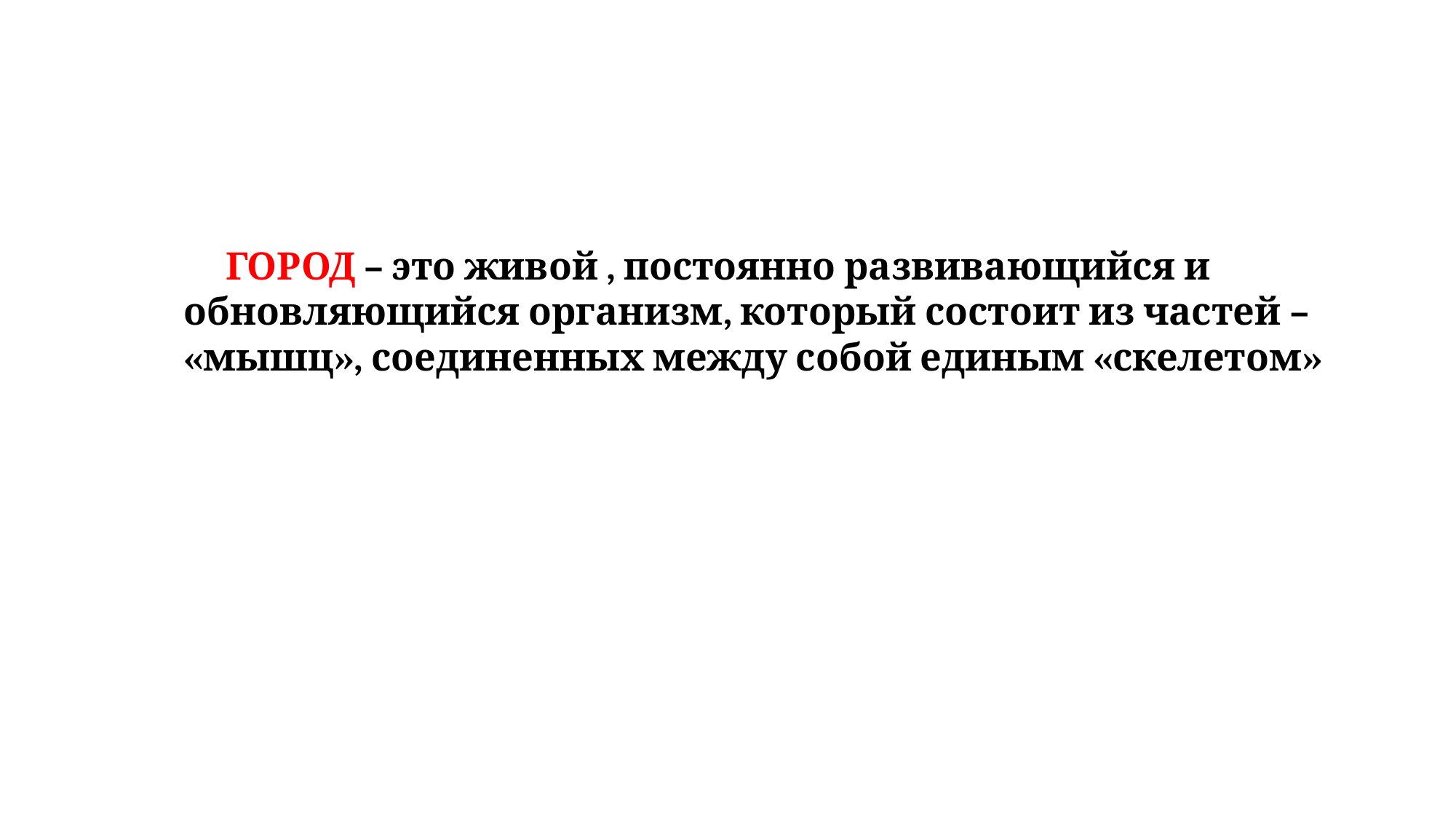

ГОРОД – это живой , постоянно развивающийся и обновляющийся организм, который состоит из частей – «мышц», соединенных между собой единым «скелетом»